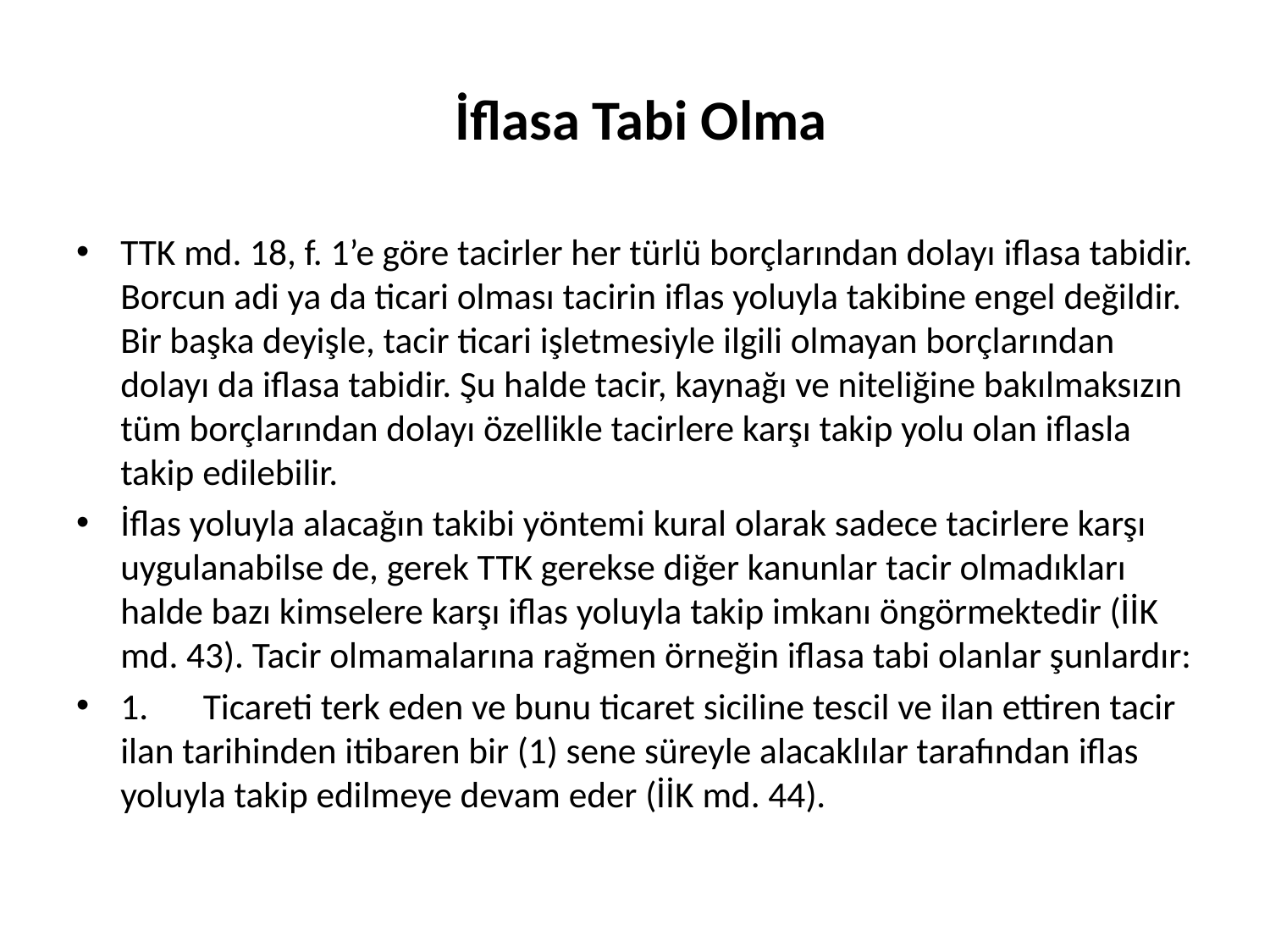

# İflasa Tabi Olma
TTK md. 18, f. 1’e göre tacirler her türlü borçlarından dolayı iflasa tabidir. Borcun adi ya da ticari olması tacirin iflas yoluyla takibine engel değildir. Bir başka deyişle, tacir ticari işletmesiyle ilgili olmayan borçlarından dolayı da iflasa tabidir. Şu halde tacir, kaynağı ve niteliğine bakılmaksızın tüm borçlarından dolayı özellikle tacirlere karşı takip yolu olan iflasla takip edilebilir.
İflas yoluyla alacağın takibi yöntemi kural olarak sadece tacirlere karşı uygulanabilse de, gerek TTK gerekse diğer kanunlar tacir olmadıkları halde bazı kimselere karşı iflas yoluyla takip imkanı öngörmektedir (İİK md. 43). Tacir olmamalarına rağmen örneğin iflasa tabi olanlar şunlardır:
1.	Ticareti terk eden ve bunu ticaret siciline tescil ve ilan ettiren tacir ilan tarihinden itibaren bir (1) sene süreyle alacaklılar tarafından iflas yoluyla takip edilmeye devam eder (İİK md. 44).